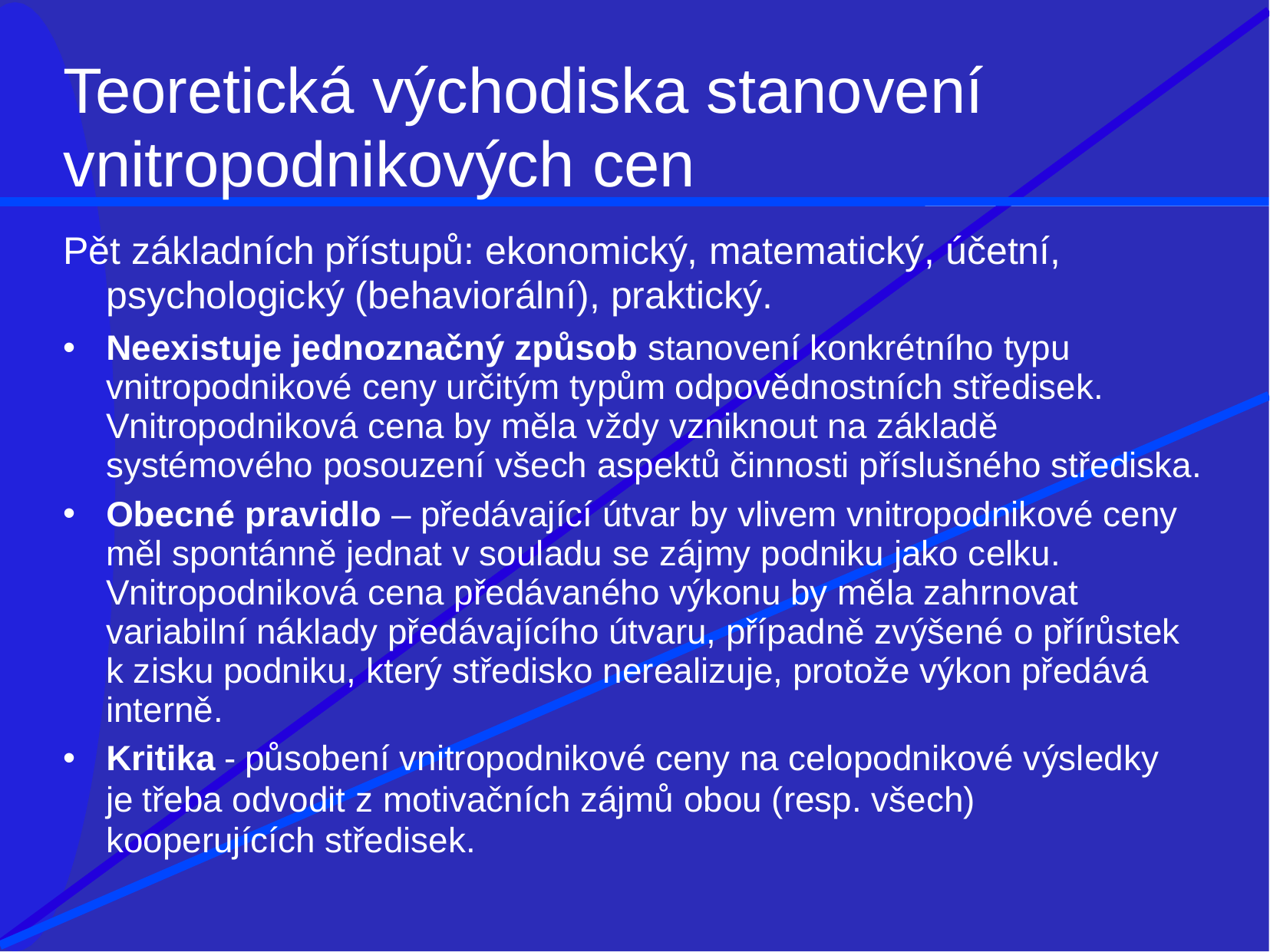

# Teoretická východiska stanovení
vnitropodnikových cen
Pět základních přístupů: ekonomický, matematický, účetní,
psychologický (behaviorální), praktický.
Neexistuje jednoznačný způsob stanovení konkrétního typu vnitropodnikové ceny určitým typům odpovědnostních středisek. Vnitropodniková cena by měla vždy vzniknout na základě systémového posouzení všech aspektů činnosti příslušného střediska.
Obecné pravidlo – předávající útvar by vlivem vnitropodnikové ceny měl spontánně jednat v souladu se zájmy podniku jako celku. Vnitropodniková cena předávaného výkonu by měla zahrnovat variabilní náklady předávajícího útvaru, případně zvýšené o přírůstek k zisku podniku, který středisko nerealizuje, protože výkon předává interně.
Kritika - působení vnitropodnikové ceny na celopodnikové výsledky je třeba odvodit z motivačních zájmů obou (resp. všech) kooperujících středisek.